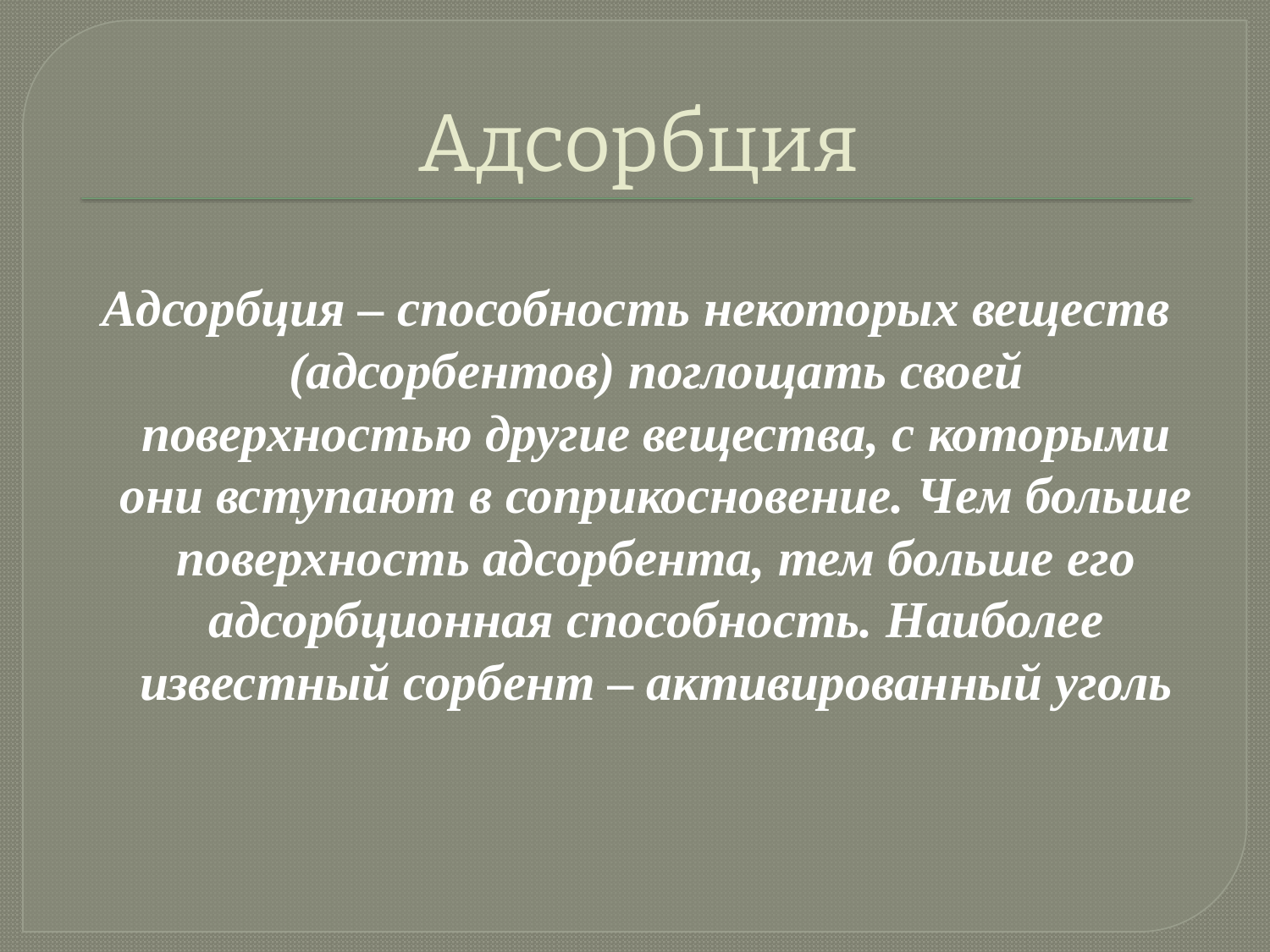

# Адсорбция

Адсорбция – способность некоторых веществ (адсорбентов) поглощать своей поверхностью другие вещества, с которыми они вступают в соприкосновение. Чем больше поверхность адсорбента, тем больше его адсорбционная способность. Наиболее известный сорбент – активированный уголь